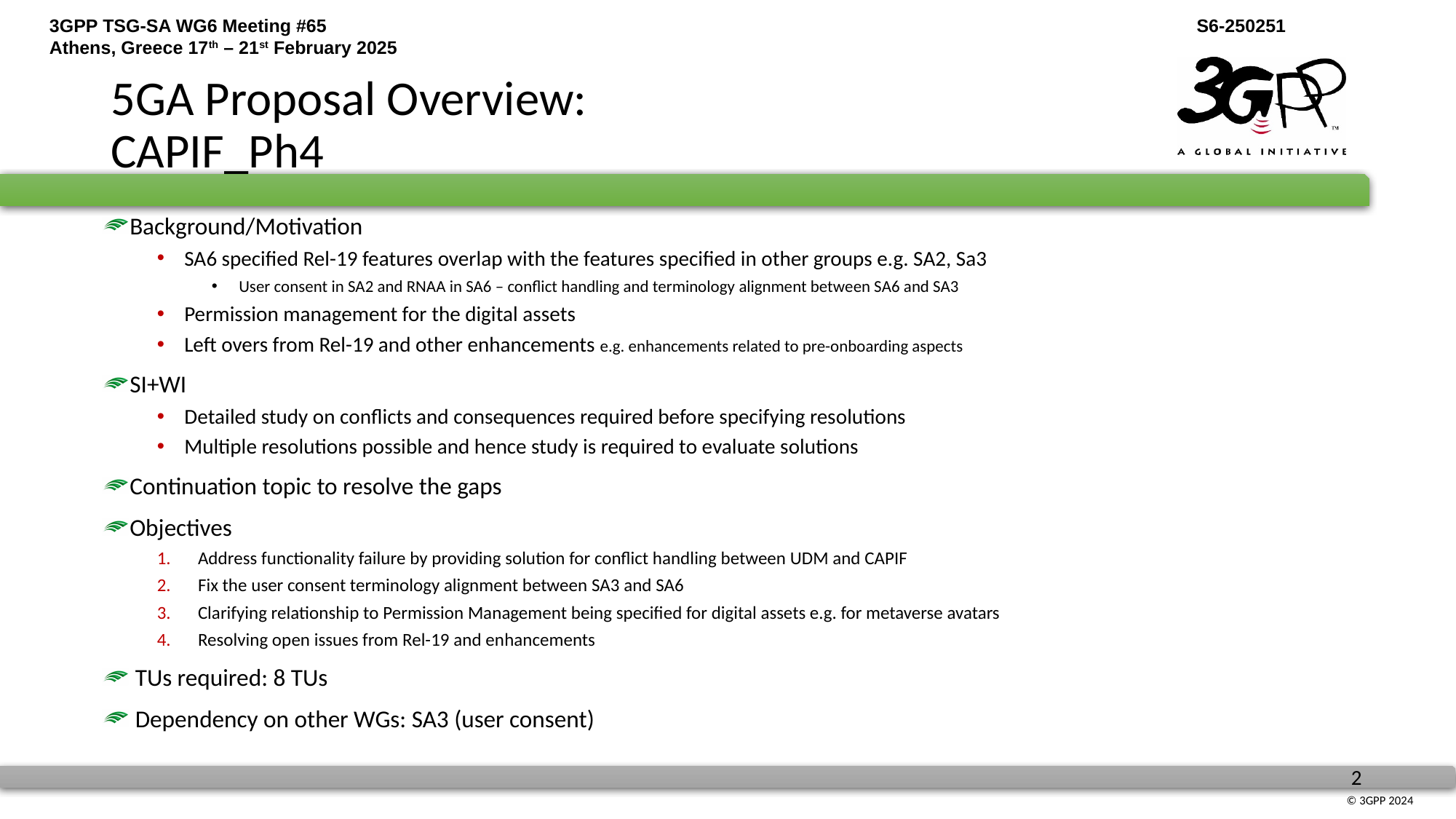

# 5GA Proposal Overview: CAPIF_Ph4
Background/Motivation
SA6 specified Rel-19 features overlap with the features specified in other groups e.g. SA2, Sa3
User consent in SA2 and RNAA in SA6 – conflict handling and terminology alignment between SA6 and SA3
Permission management for the digital assets
Left overs from Rel-19 and other enhancements e.g. enhancements related to pre-onboarding aspects
SI+WI
Detailed study on conflicts and consequences required before specifying resolutions
Multiple resolutions possible and hence study is required to evaluate solutions
Continuation topic to resolve the gaps
Objectives
Address functionality failure by providing solution for conflict handling between UDM and CAPIF
Fix the user consent terminology alignment between SA3 and SA6
Clarifying relationship to Permission Management being specified for digital assets e.g. for metaverse avatars
Resolving open issues from Rel-19 and enhancements
 TUs required: 8 TUs
 Dependency on other WGs: SA3 (user consent)